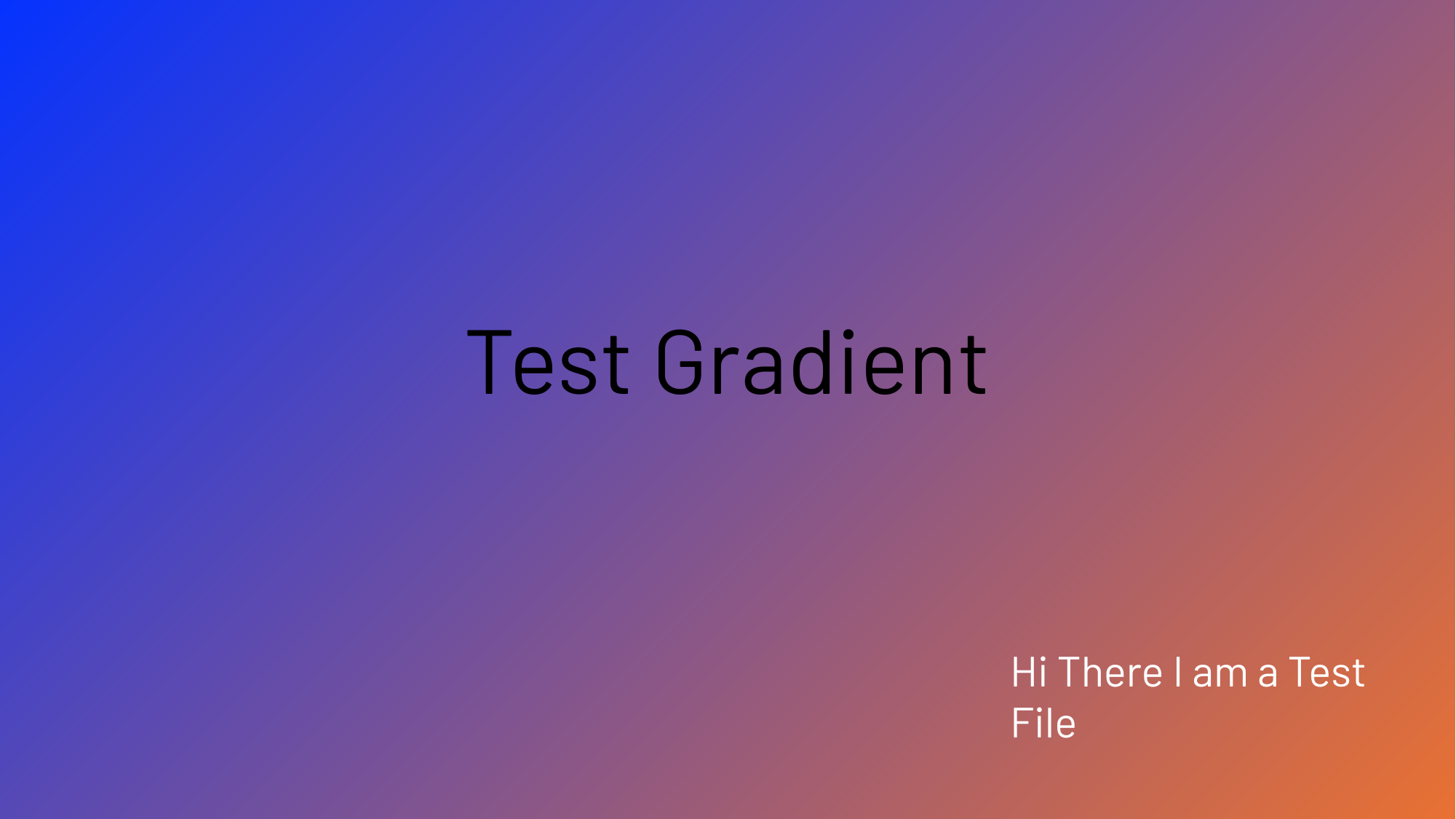

# Test Gradient
Hi There I am a Test File